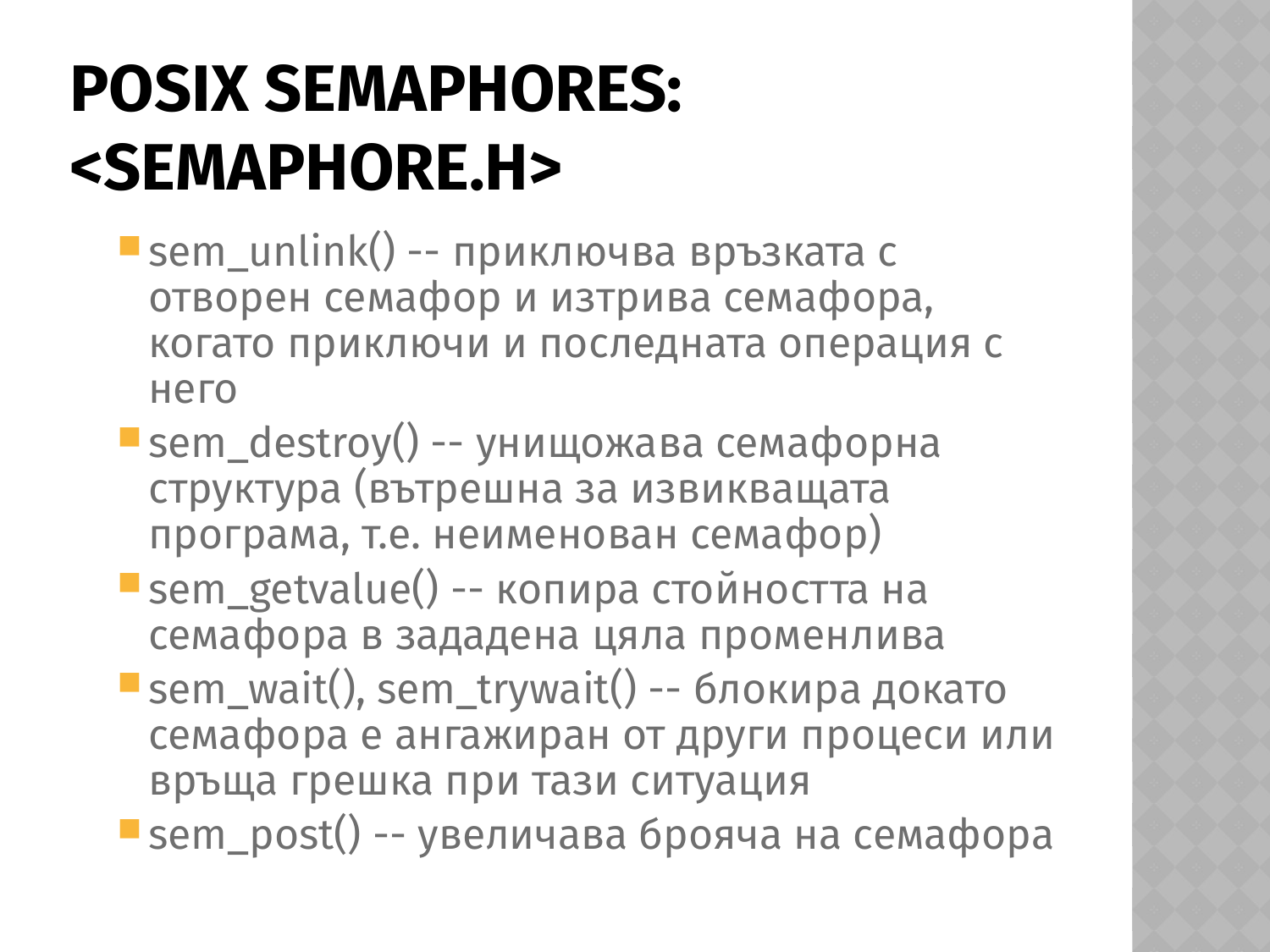

# POSIX Semaphores: <semaphore.h>
sem_unlink() -- приключва връзката с отворен семафор и изтрива семафора, когато приключи и последната операция с него
sem_destroy() -- унищожава семафорна структура (вътрешна за извикващата програма, т.е. неименован семафор)
sem_getvalue() -- копира стойността на семафора в зададена цяла променлива
sem_wait(), sem_trywait() -- блокира докато семафора е ангажиран от други процеси или връща грешка при тази ситуация
sem_post() -- увеличава брояча на семафора